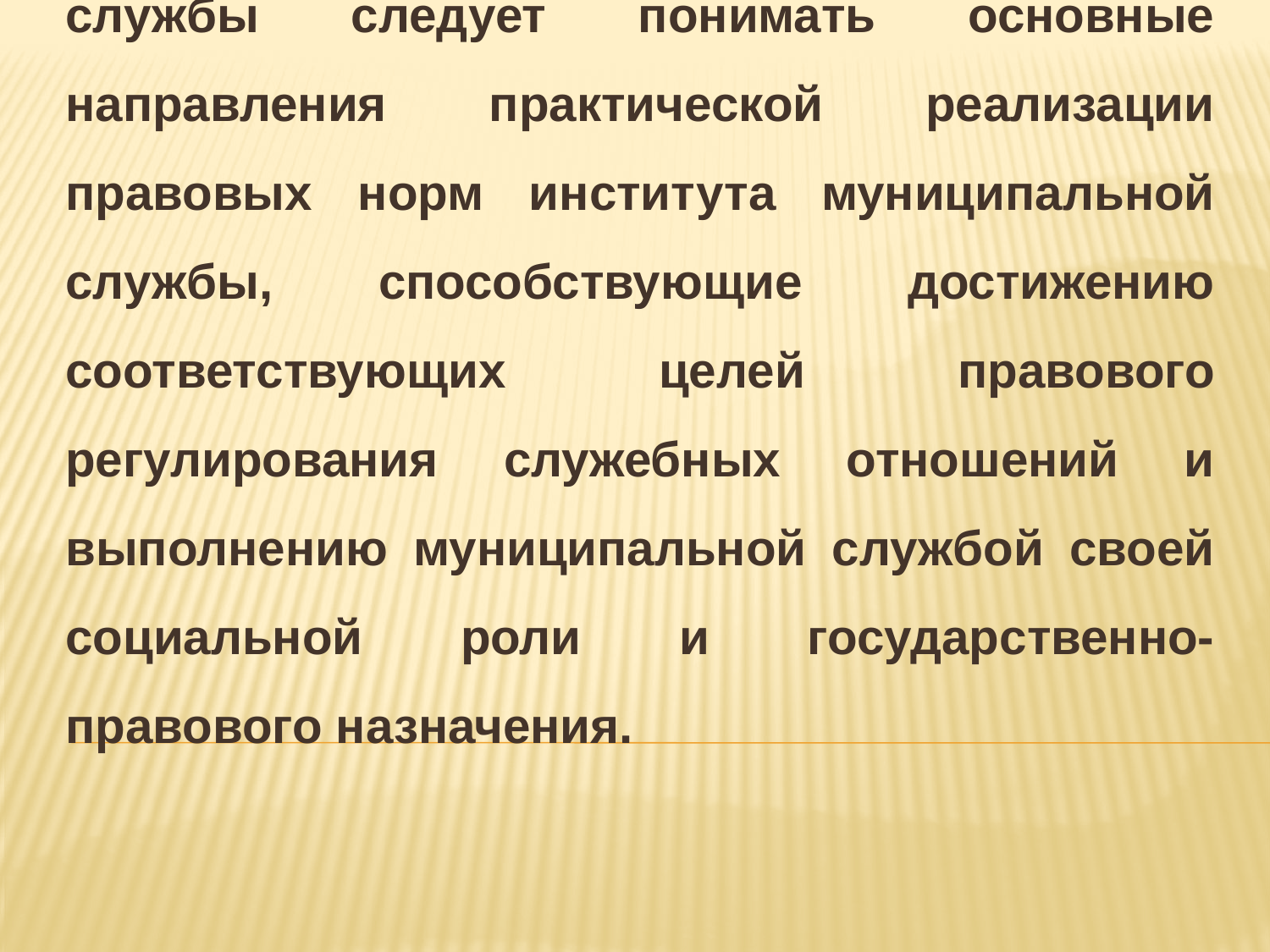

Под функциями муниципальной службы следует понимать основные направления практической реализации правовых норм института муниципальной службы, способствующие достижению соответствующих целей правового регулирования служебных отношений и выполнению муниципальной службой своей социальной роли и государственно-правового назначения.